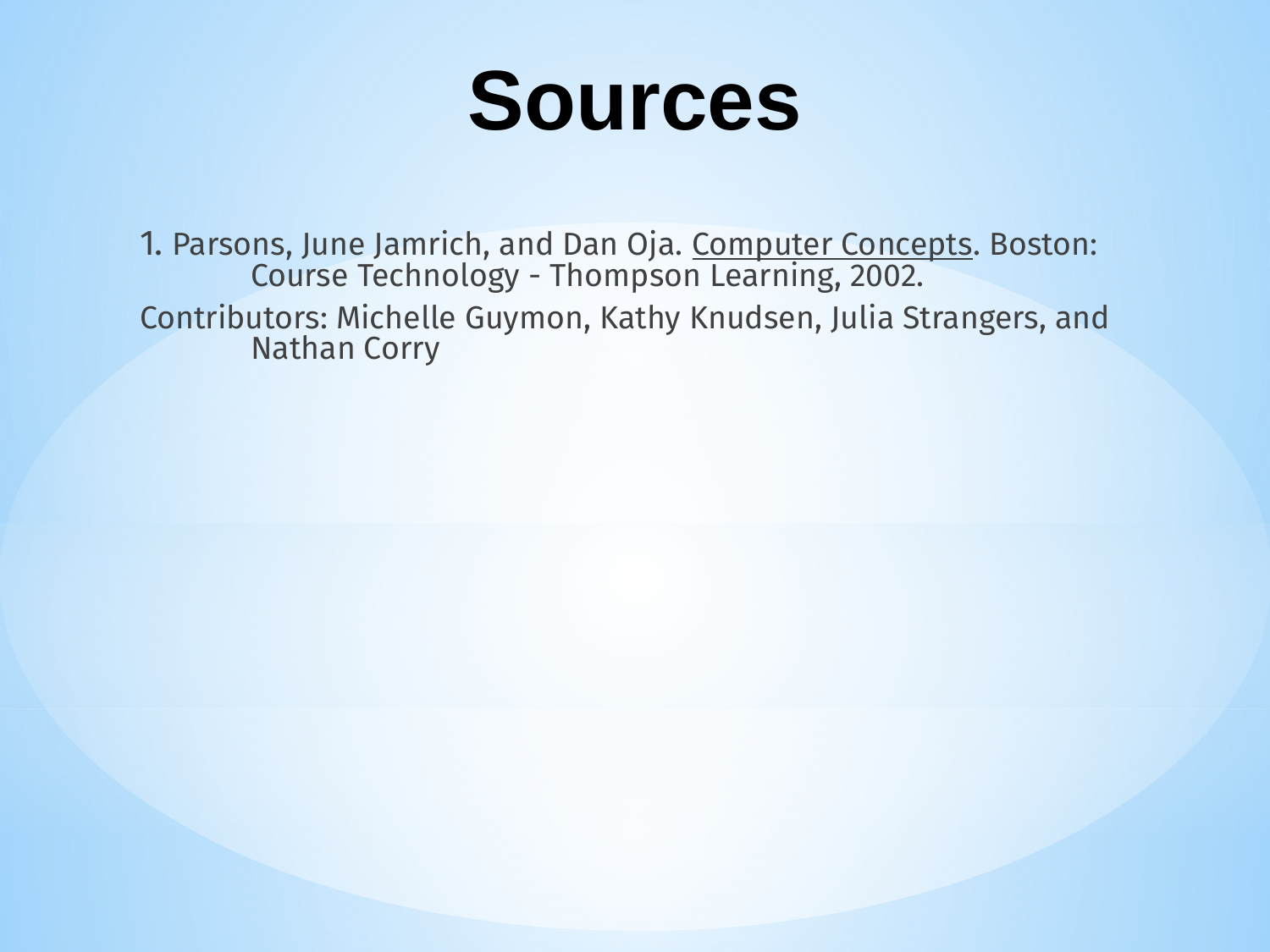

# Sources
1. Parsons, June Jamrich, and Dan Oja. Computer Concepts. Boston: Course Technology - Thompson Learning, 2002.
Contributors: Michelle Guymon, Kathy Knudsen, Julia Strangers, and Nathan Corry